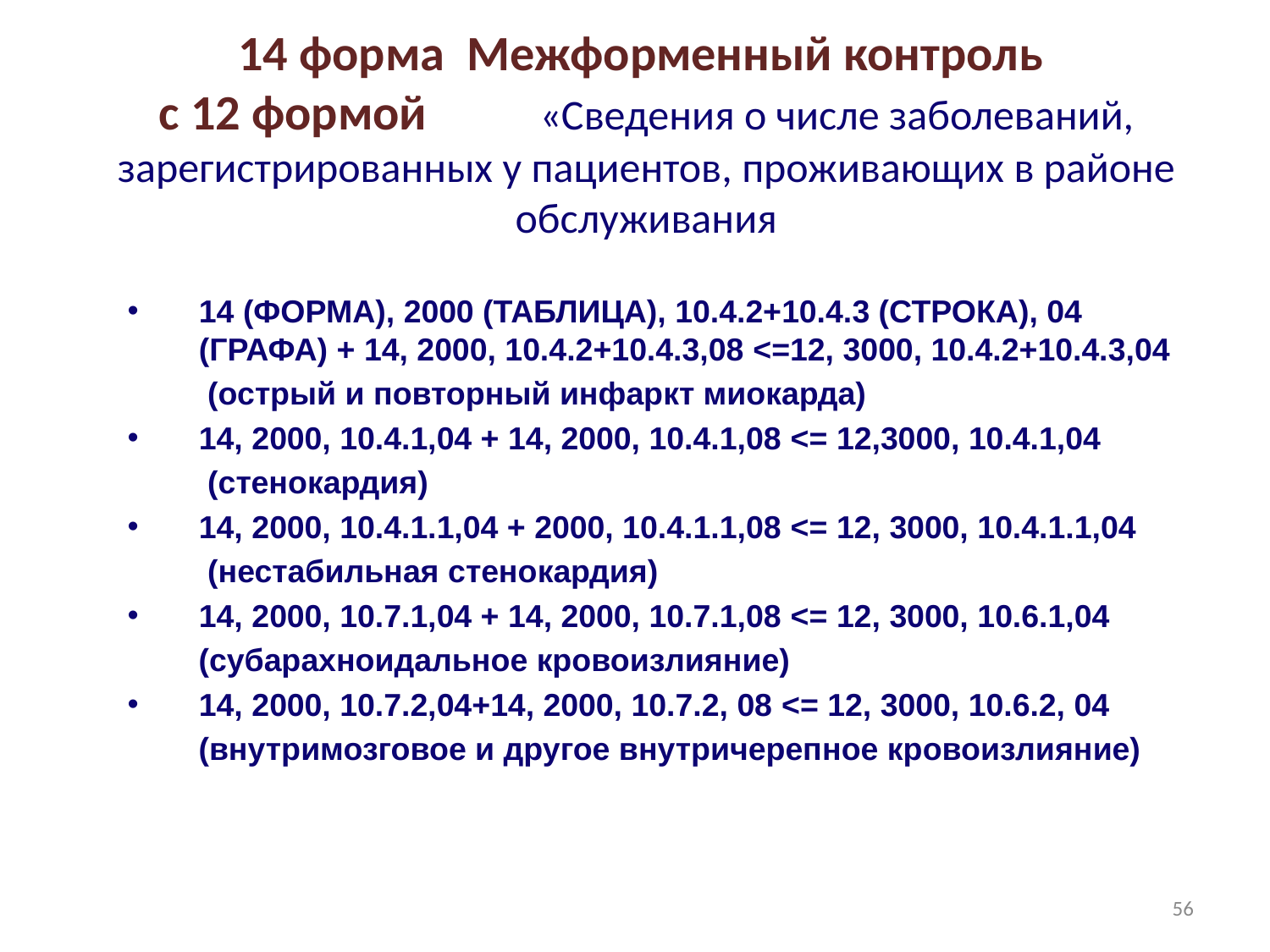

14 форма  Межформенный контроль
с 12 формой 	«Сведения о числе заболеваний, зарегистрированных у пациентов, проживающих в районе обслуживания

14 (ФОРМА), 2000 (ТАБЛИЦА), 10.4.2+10.4.3 (СТРОКА), 04 (ГРАФА) + 14, 2000, 10.4.2+10.4.3,08 <=12, 3000, 10.4.2+10.4.3,04
         (острый и повторный инфаркт миокарда)
14, 2000, 10.4.1,04 + 14, 2000, 10.4.1,08 <= 12,3000, 10.4.1,04
         (стенокардия)
14, 2000, 10.4.1.1,04 + 2000, 10.4.1.1,08 <= 12, 3000, 10.4.1.1,04
         (нестабильная стенокардия)
14, 2000, 10.7.1,04 + 14, 2000, 10.7.1,08 <= 12, 3000, 10.6.1,04
        (субарахноидальное кровоизлияние)
14, 2000, 10.7.2,04+14, 2000, 10.7.2, 08 <= 12, 3000, 10.6.2, 04
        (внутримозговое и другое внутричерепное кровоизлияние)

56